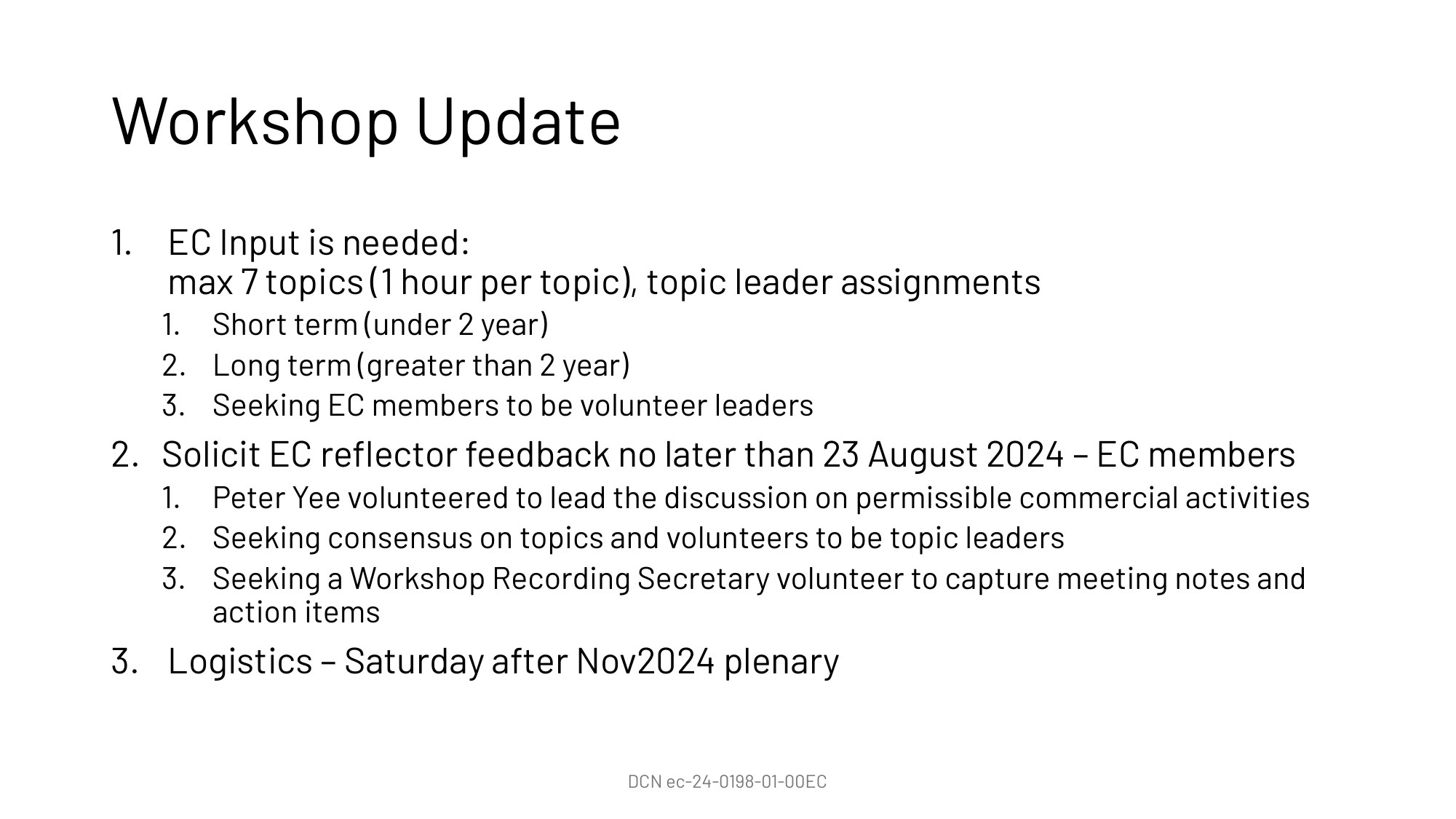

# Workshop Update
EC Input is needed:
max 7 topics (1 hour per topic), topic leader assignments
Short term (under 2 year)
Long term (greater than 2 year)
Seeking EC members to be volunteer leaders
Solicit EC reflector feedback no later than 23 August 2024 – EC members
Peter Yee volunteered to lead the discussion on permissible commercial activities
Seeking consensus on topics and volunteers to be topic leaders
Seeking a Workshop Recording Secretary volunteer to capture meeting notes and action items
Logistics – Saturday after Nov2024 plenary
DCN ec-24-0198-01-00EC